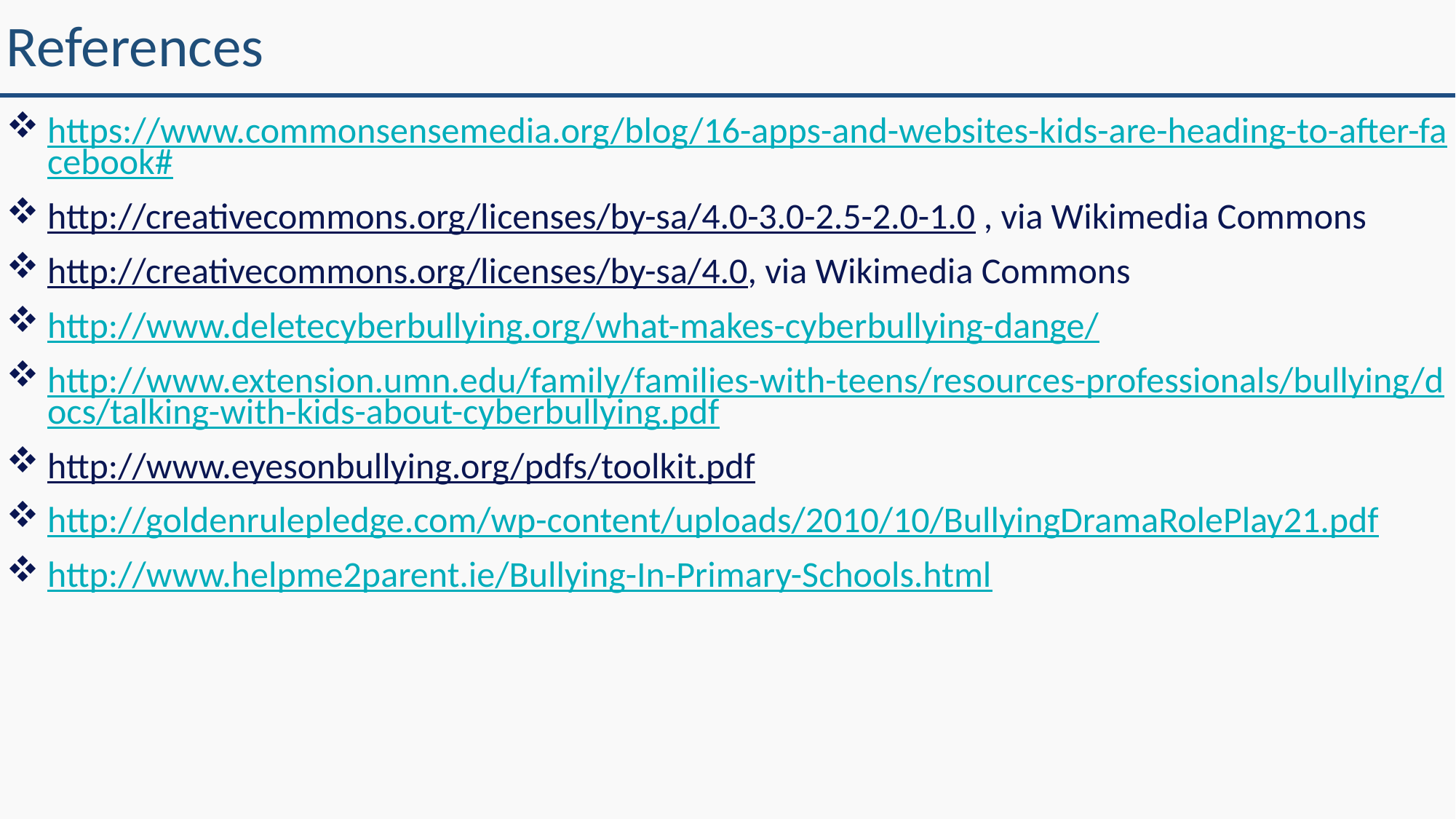

# References
https://www.commonsensemedia.org/blog/16-apps-and-websites-kids-are-heading-to-after-facebook#
http://creativecommons.org/licenses/by-sa/4.0-3.0-2.5-2.0-1.0 , via Wikimedia Commons
http://creativecommons.org/licenses/by-sa/4.0, via Wikimedia Commons
http://www.deletecyberbullying.org/what-makes-cyberbullying-dange/
http://www.extension.umn.edu/family/families-with-teens/resources-professionals/bullying/docs/talking-with-kids-about-cyberbullying.pdf
http://www.eyesonbullying.org/pdfs/toolkit.pdf
http://goldenrulepledge.com/wp-content/uploads/2010/10/BullyingDramaRolePlay21.pdf
http://www.helpme2parent.ie/Bullying-In-Primary-Schools.html